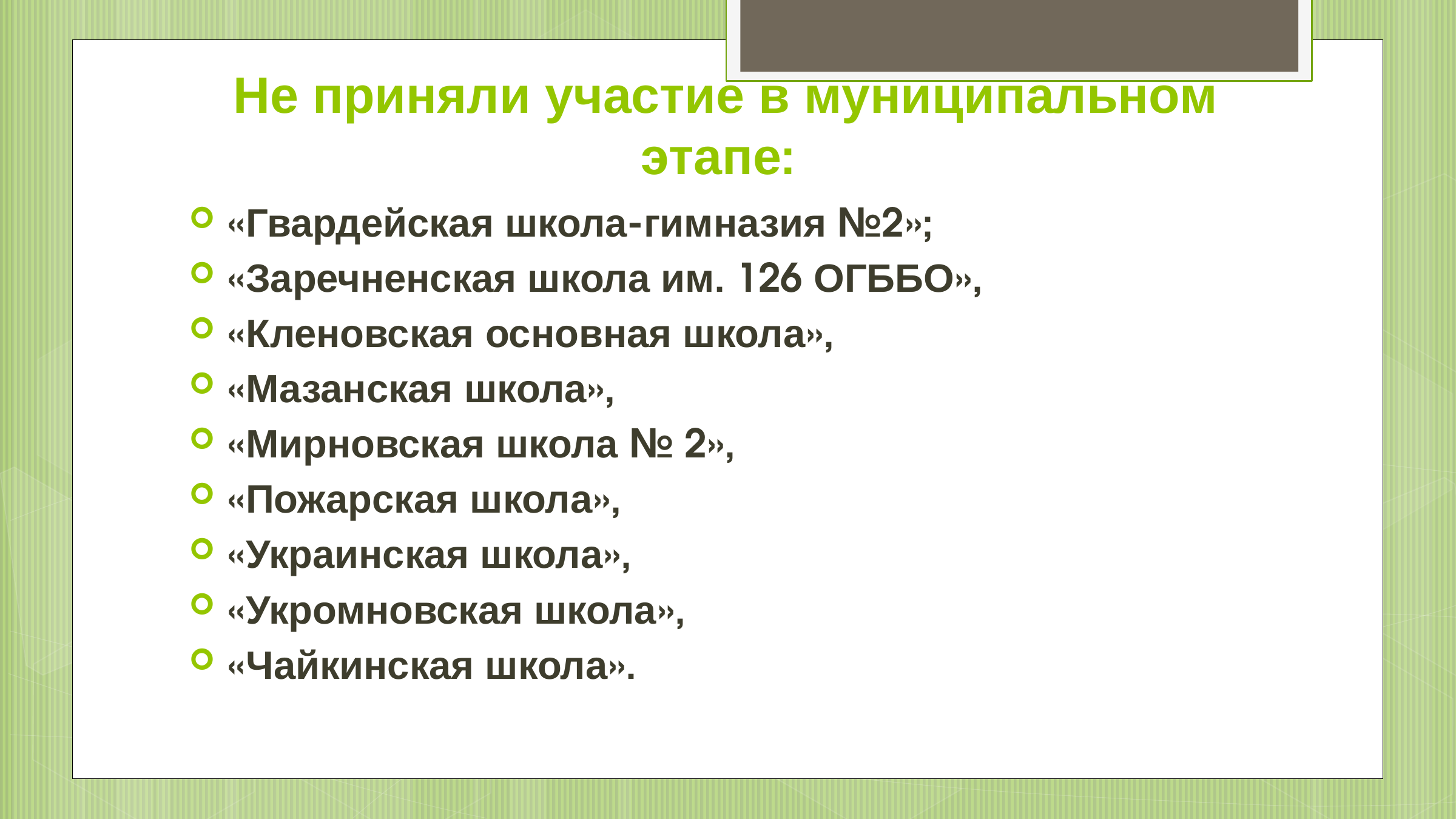

# Не приняли участие в муниципальном этапе:
«Гвардейская школа-гимназия №2»;
«Заречненская школа им. 126 ОГББО»,
«Кленовская основная школа»,
«Мазанская школа»,
«Мирновская школа № 2»,
«Пожарская школа»,
«Украинская школа»,
«Укромновская школа»,
«Чайкинская школа».